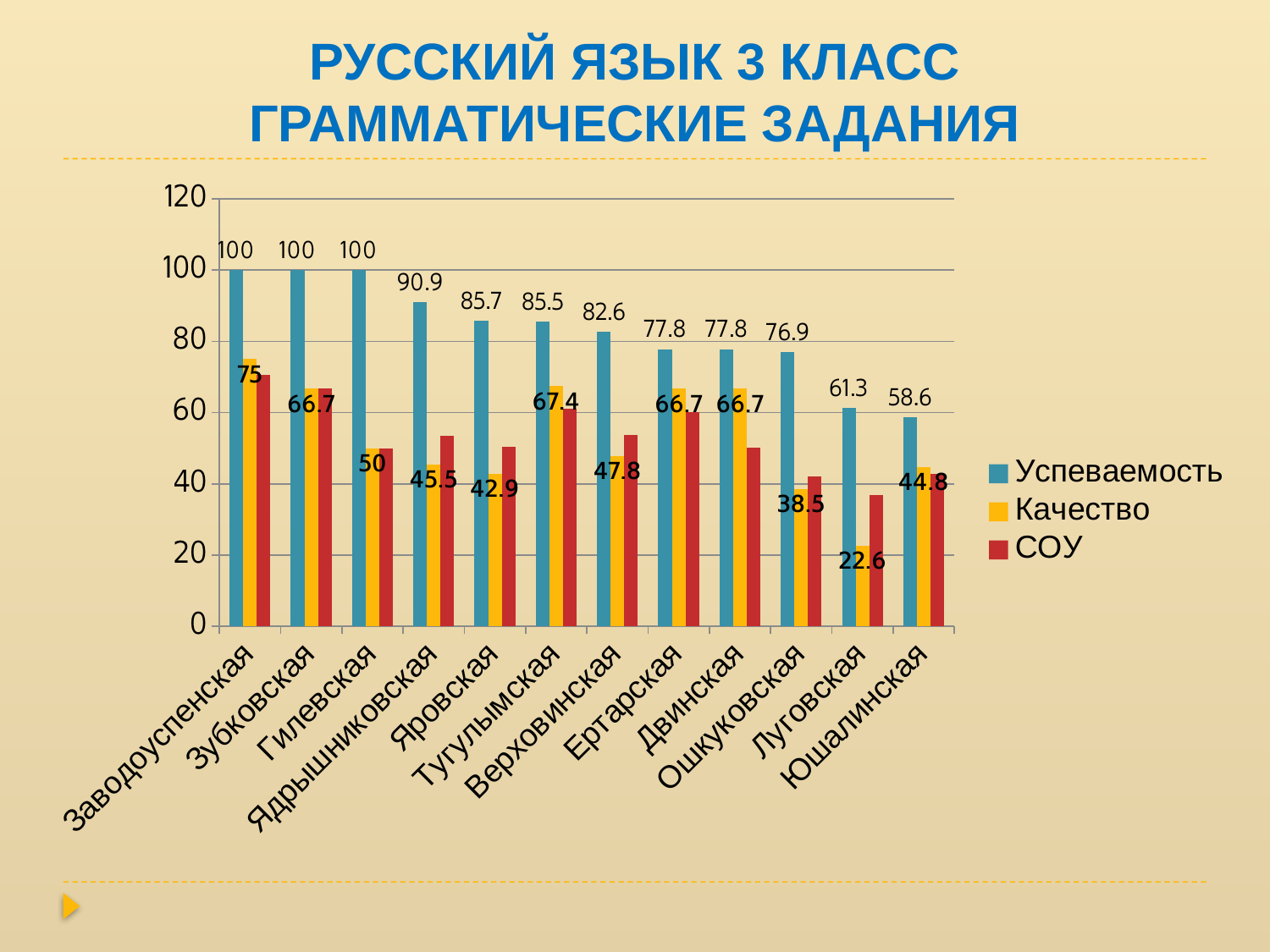

# РУССКИЙ ЯЗЫК 3 КЛАСС ГРАММАТИЧЕСКИЕ ЗАДАНИЯ

### Chart

| Category | Успеваемость | Качество | СОУ |
|---|---|---|---|
| Заводоуспенская | 100.0 | 75.0 | 70.5 |
| Зубковская | 100.0 | 66.7 | 66.7 |
| Гилевская | 100.0 | 50.0 | 50.0 |
| Ядрышниковская | 90.9 | 45.5 | 53.5 |
| Яровская | 85.7 | 42.9 | 50.3 |
| Тугулымская | 85.5 | 67.4 | 61.0 |
| Верховинская | 82.6 | 47.8 | 53.7 |
| Ертарская | 77.8 | 66.7 | 60.2 |
| Двинская | 77.8 | 66.7 | 50.2 |
| Ошкуковская | 76.9 | 38.5 | 42.2 |
| Луговская | 61.3 | 22.6 | 36.9 |
| Юшалинская | 58.6 | 44.8 | 42.8 |